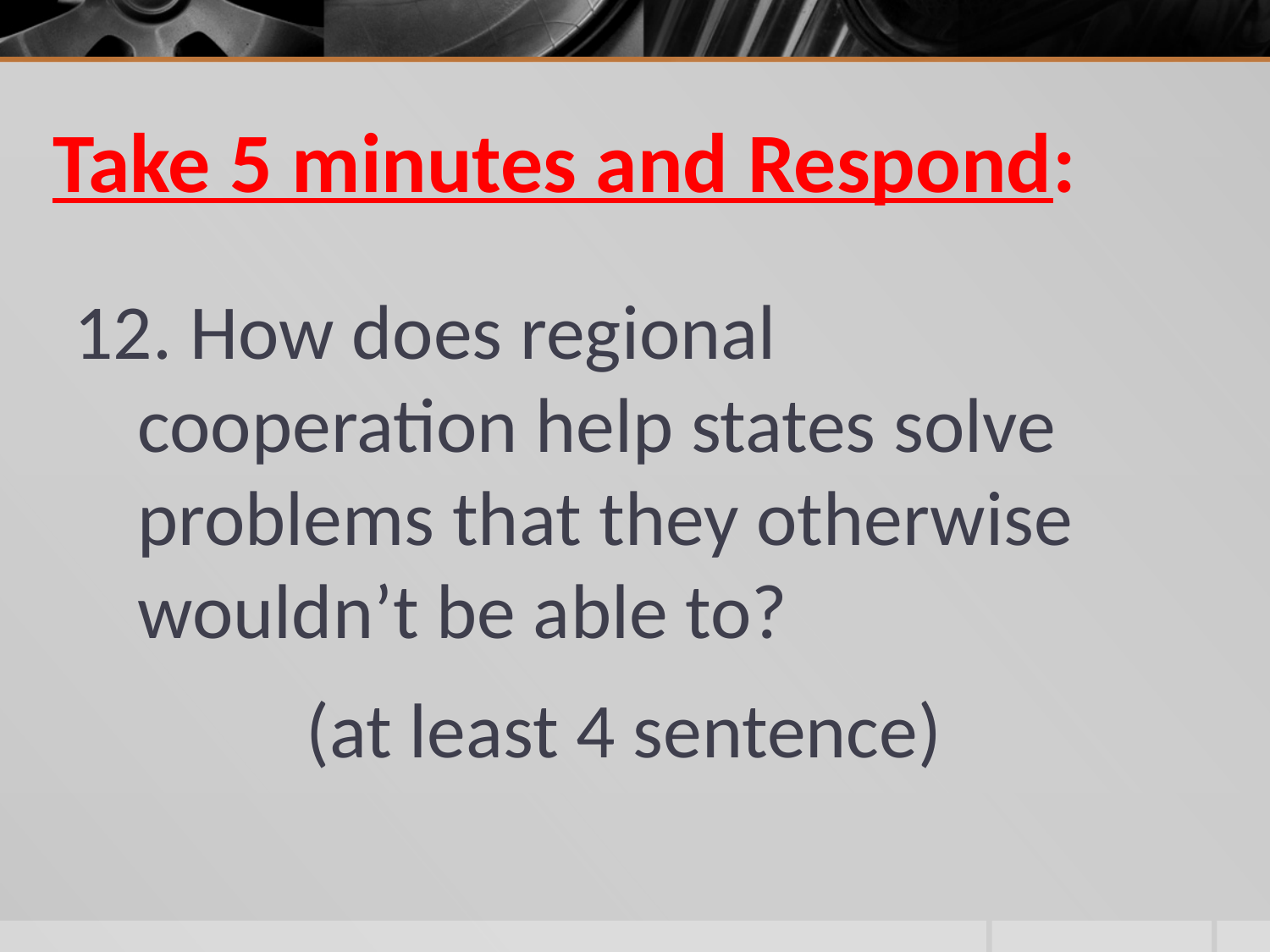

# Take 5 minutes and Respond:
12. How does regional cooperation help states solve problems that they otherwise wouldn’t be able to?
(at least 4 sentence)